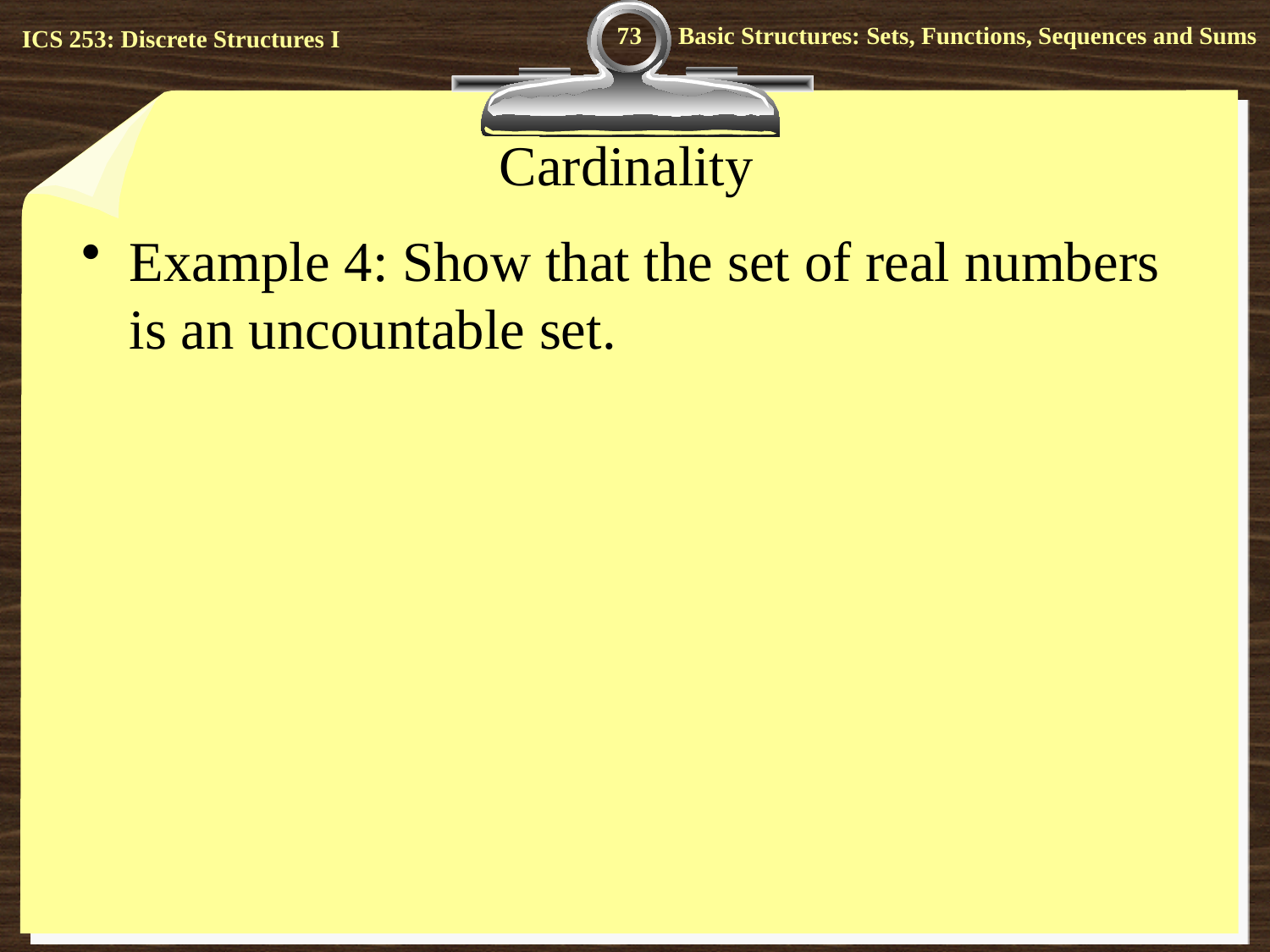

73
# Cardinality
Example 4: Show that the set of real numbers is an uncountable set.